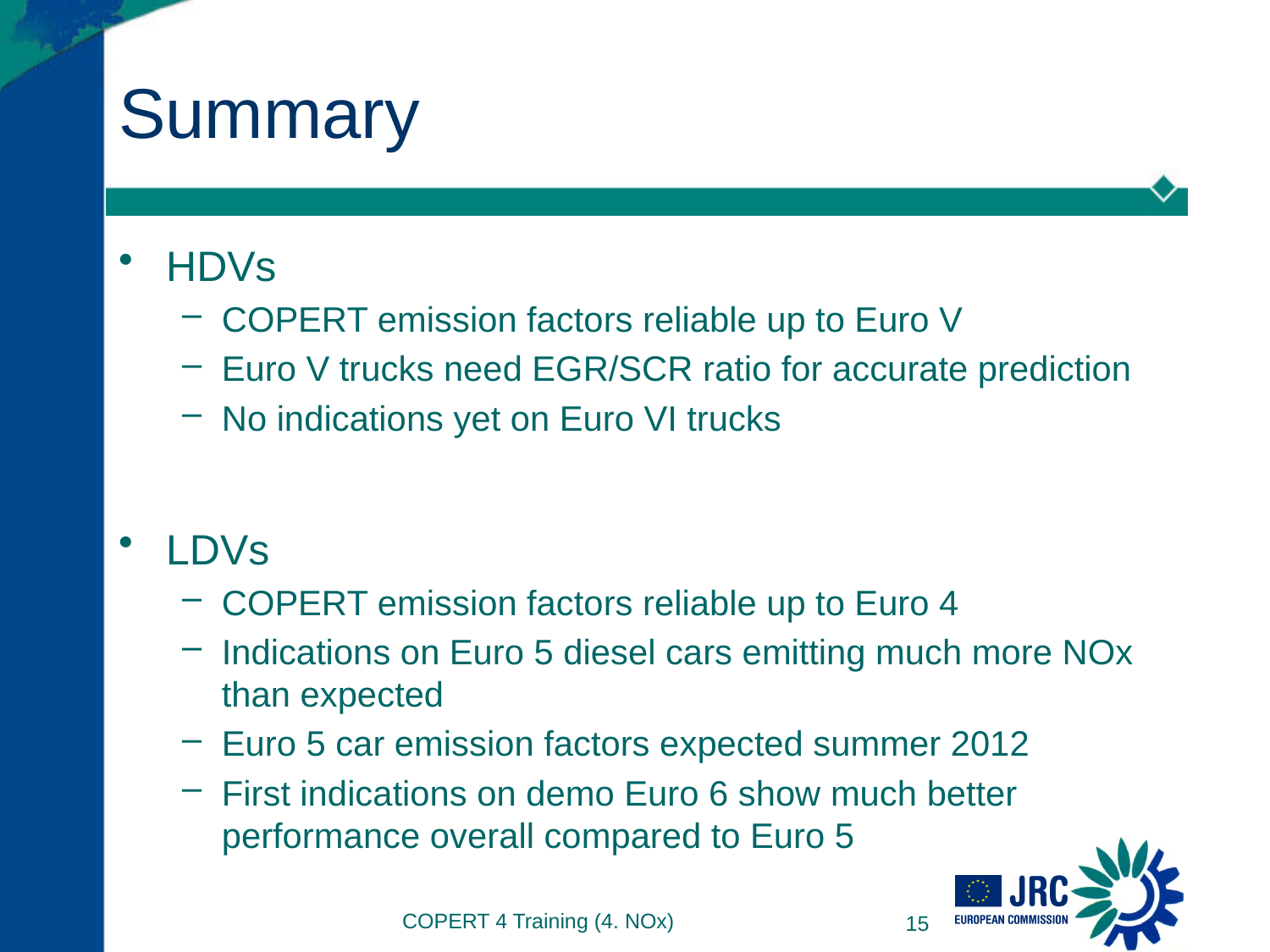

# Summary
HDVs
COPERT emission factors reliable up to Euro V
Euro V trucks need EGR/SCR ratio for accurate prediction
No indications yet on Euro VI trucks

LDVs
COPERT emission factors reliable up to Euro 4
Indications on Euro 5 diesel cars emitting much more NOx than expected
Euro 5 car emission factors expected summer 2012
First indications on demo Euro 6 show much better performance overall compared to Euro 5
COPERT 4 Training (4. NOx)
15